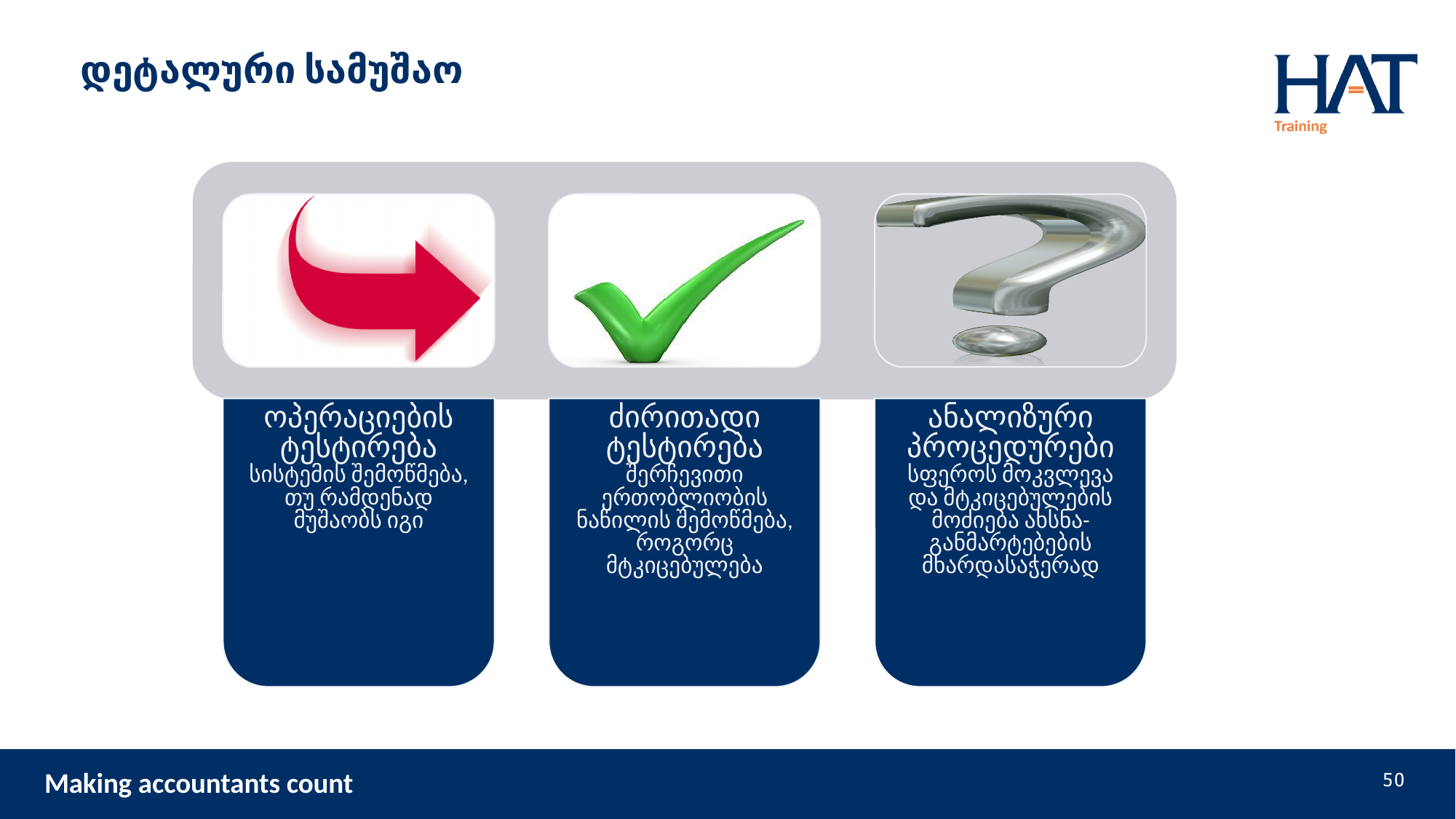

# დეტალური სამუშაო
ოპერაციების ტესტირება
სისტემის შემოწმება, თუ რამდენად მუშაობს იგი
ძირითადი ტესტირება
შერჩევითი ერთობლიობის ნაწილის შემოწმება, როგორც მტკიცებულება
ანალიზური პროცედურები
სფეროს მოკვლევა და მტკიცებულების მოძიება ახსნა-განმარტებების მხარდასაჭერად
50